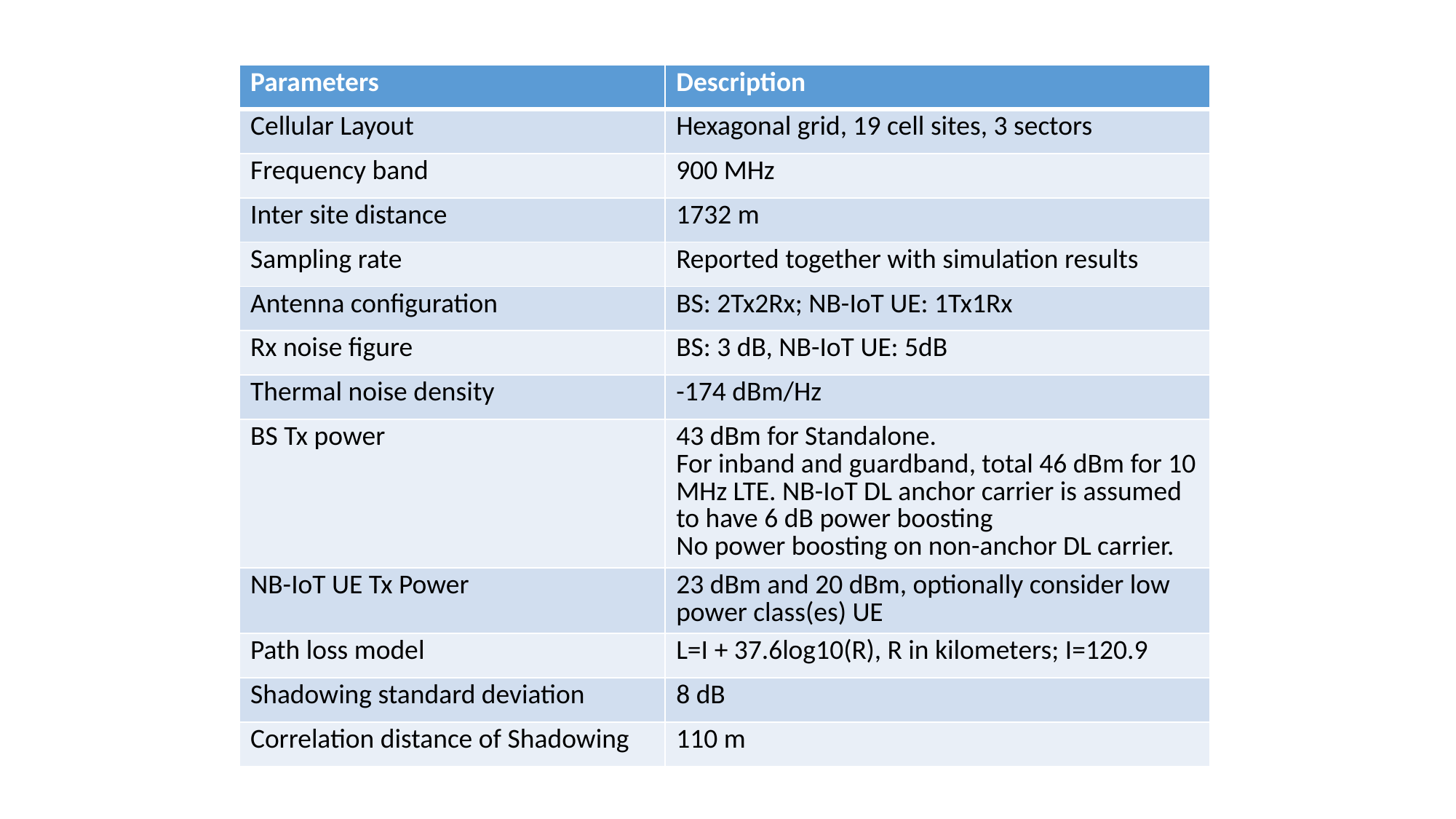

| Parameters | Description |
| --- | --- |
| Cellular Layout | Hexagonal grid, 19 cell sites, 3 sectors |
| Frequency band | 900 MHz |
| Inter site distance | 1732 m |
| Sampling rate | Reported together with simulation results |
| Antenna configuration | BS: 2Tx2Rx; NB-IoT UE: 1Tx1Rx |
| Rx noise figure | BS: 3 dB, NB-IoT UE: 5dB |
| Thermal noise density | -174 dBm/Hz |
| BS Tx power | 43 dBm for Standalone. For inband and guardband, total 46 dBm for 10 MHz LTE. NB-IoT DL anchor carrier is assumed to have 6 dB power boosting No power boosting on non-anchor DL carrier. |
| NB-IoT UE Tx Power | 23 dBm and 20 dBm, optionally consider low power class(es) UE |
| Path loss model | L=I + 37.6log10(R), R in kilometers; I=120.9 |
| Shadowing standard deviation | 8 dB |
| Correlation distance of Shadowing | 110 m |